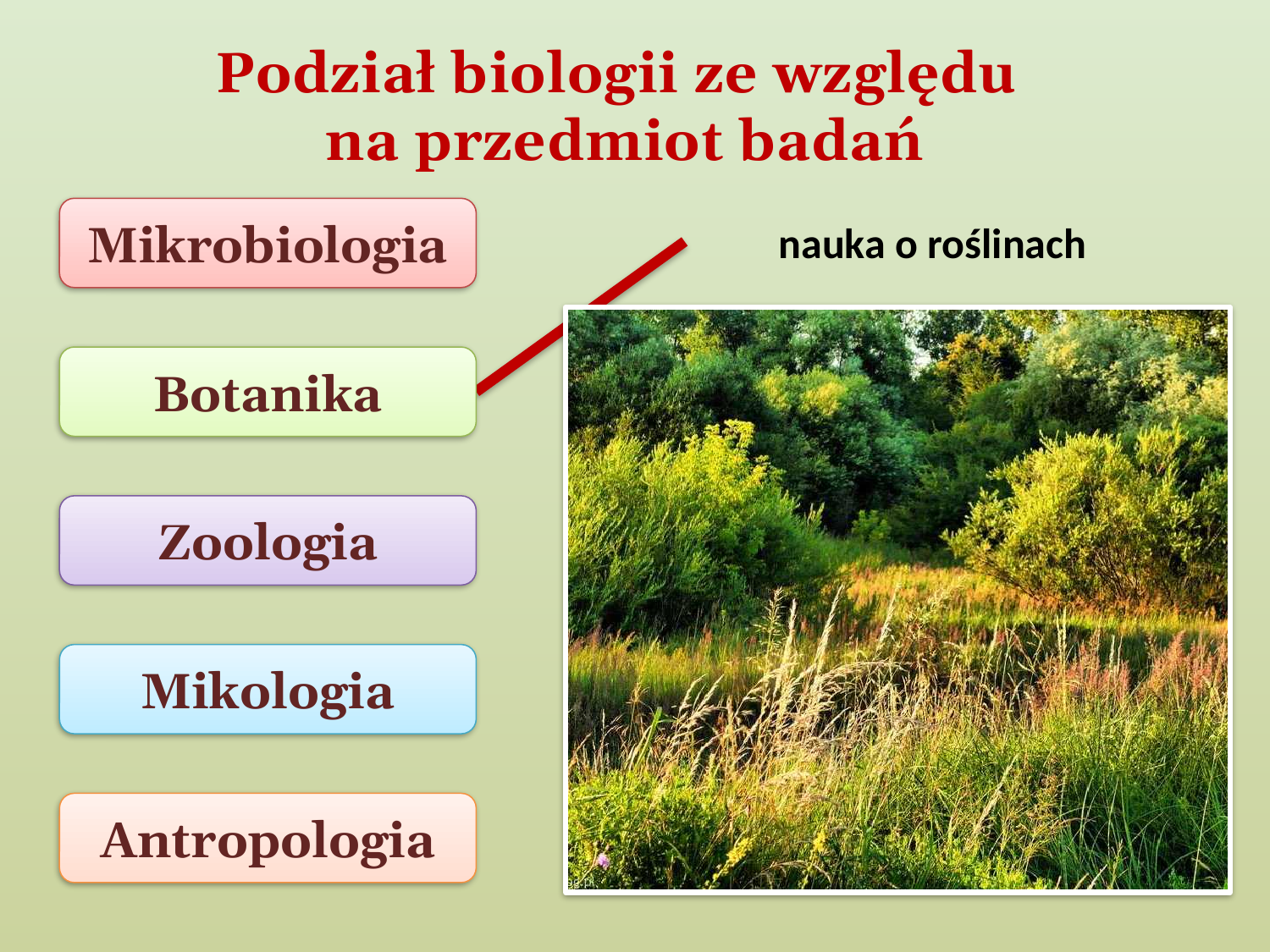

Podział biologii ze względu
na przedmiot badań
Mikrobiologia
nauka o roślinach

Botanika
Zoologia
Mikologia
Antropologia
Autor: Elżbieta Jarębska